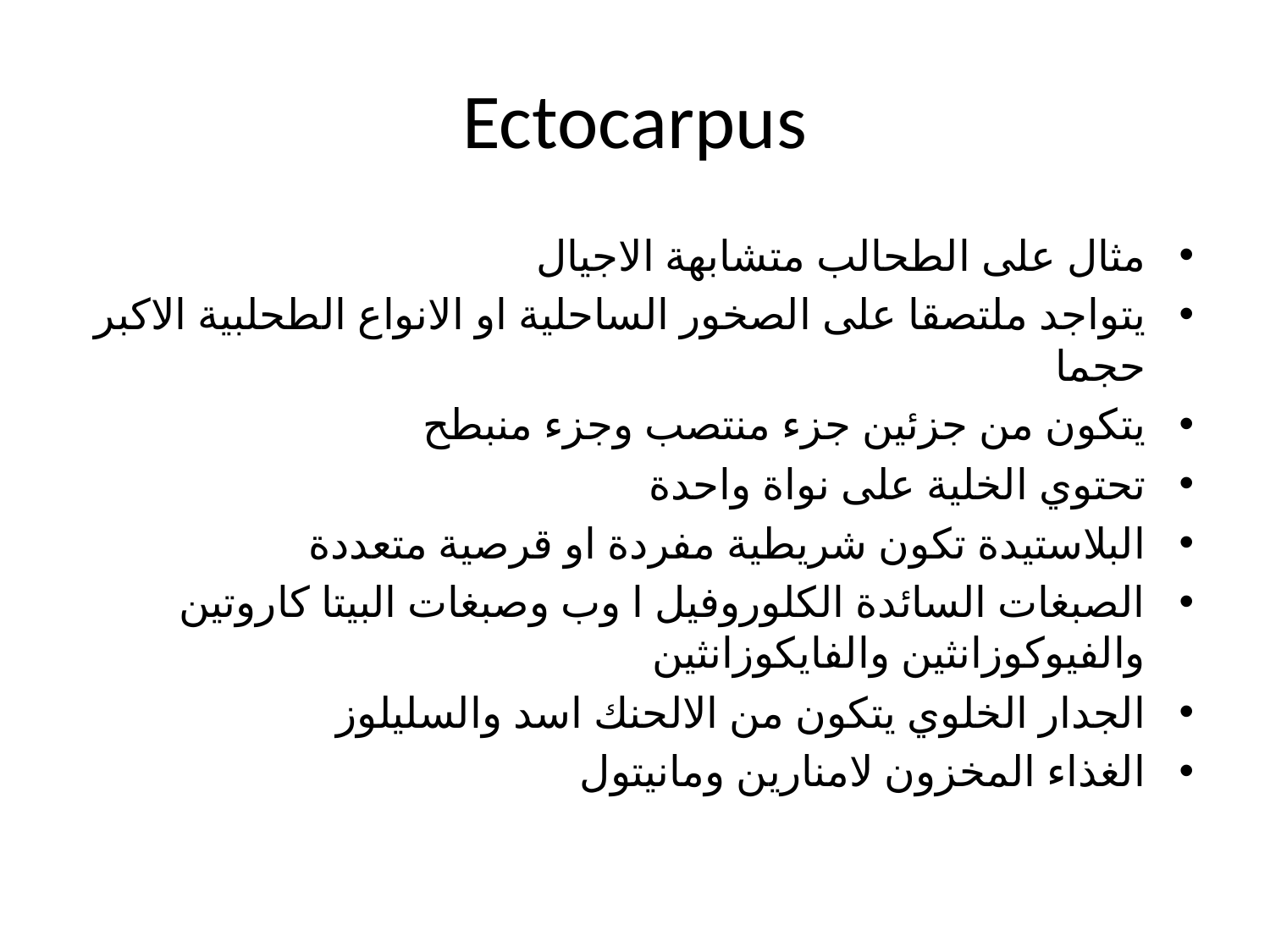

# Ectocarpus
مثال على الطحالب متشابهة الاجيال
يتواجد ملتصقا على الصخور الساحلية او الانواع الطحلبية الاكبر حجما
يتكون من جزئين جزء منتصب وجزء منبطح
تحتوي الخلية على نواة واحدة
البلاستيدة تكون شريطية مفردة او قرصية متعددة
الصبغات السائدة الكلوروفيل ا وب وصبغات البيتا كاروتين والفيوكوزانثين والفايكوزانثين
الجدار الخلوي يتكون من الالحنك اسد والسليلوز
الغذاء المخزون لامنارين ومانيتول